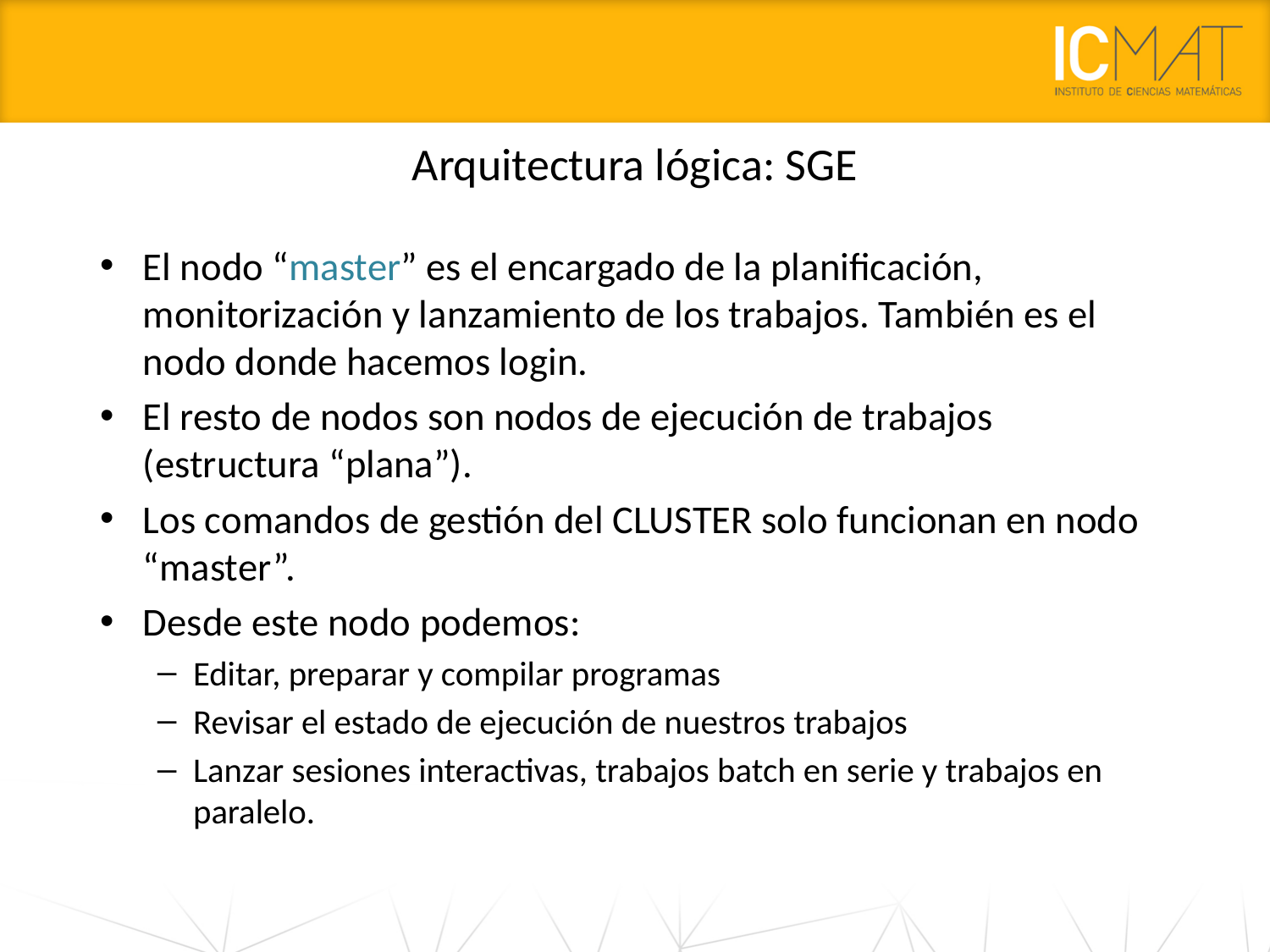

# Arquitectura lógica: SGE
El nodo “master” es el encargado de la planificación, monitorización y lanzamiento de los trabajos. También es el nodo donde hacemos login.
El resto de nodos son nodos de ejecución de trabajos (estructura “plana”).
Los comandos de gestión del CLUSTER solo funcionan en nodo “master”.
Desde este nodo podemos:
Editar, preparar y compilar programas
Revisar el estado de ejecución de nuestros trabajos
Lanzar sesiones interactivas, trabajos batch en serie y trabajos en paralelo.